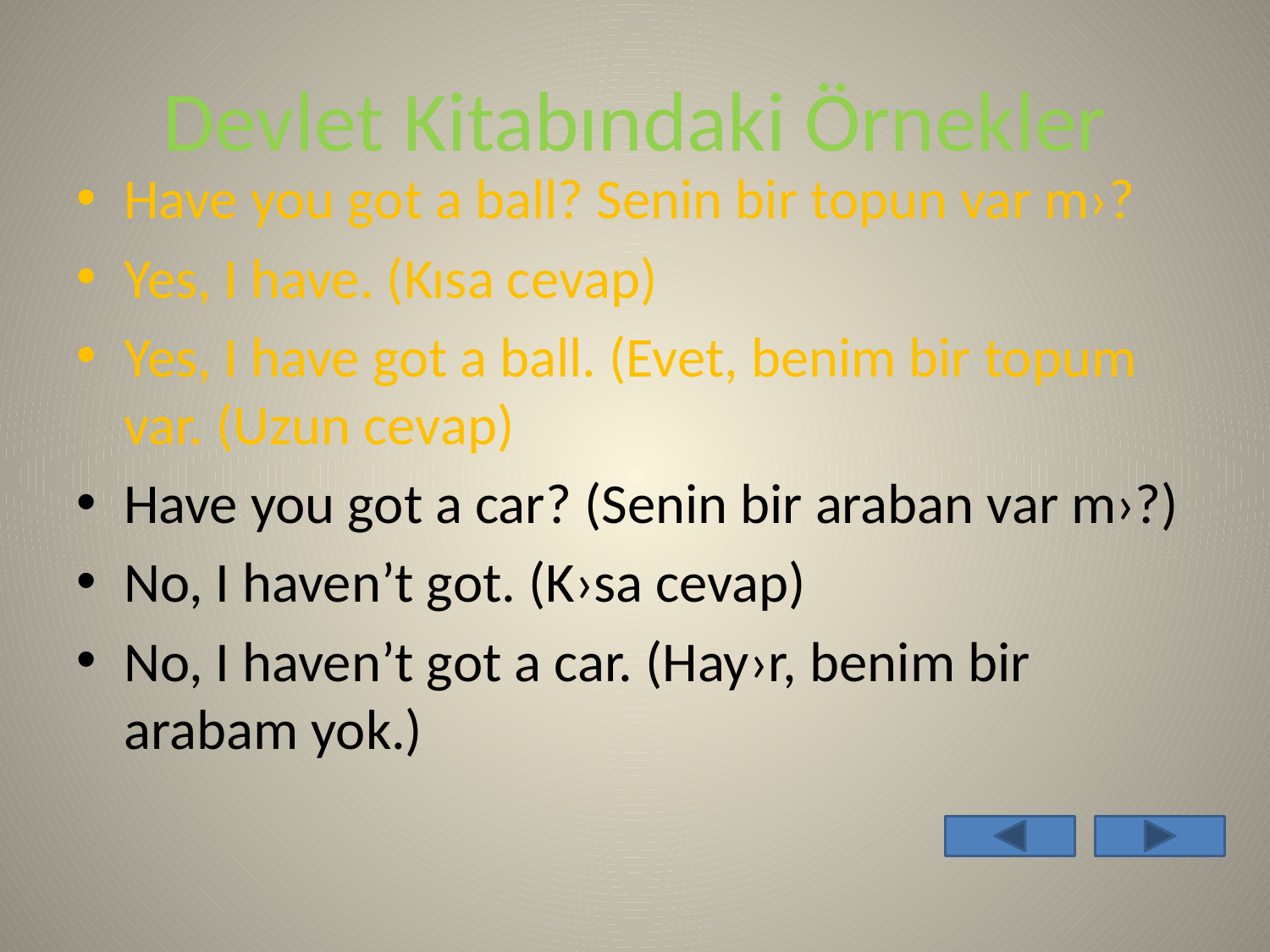

# Devlet Kitabındaki Örnekler
Have you got a ball? Senin bir topun var m›?
Yes, I have. (Kısa cevap)
Yes, I have got a ball. (Evet, benim bir topum var. (Uzun cevap)
Have you got a car? (Senin bir araban var m›?)
No, I haven’t got. (K›sa cevap)
No, I haven’t got a car. (Hay›r, benim bir arabam yok.)